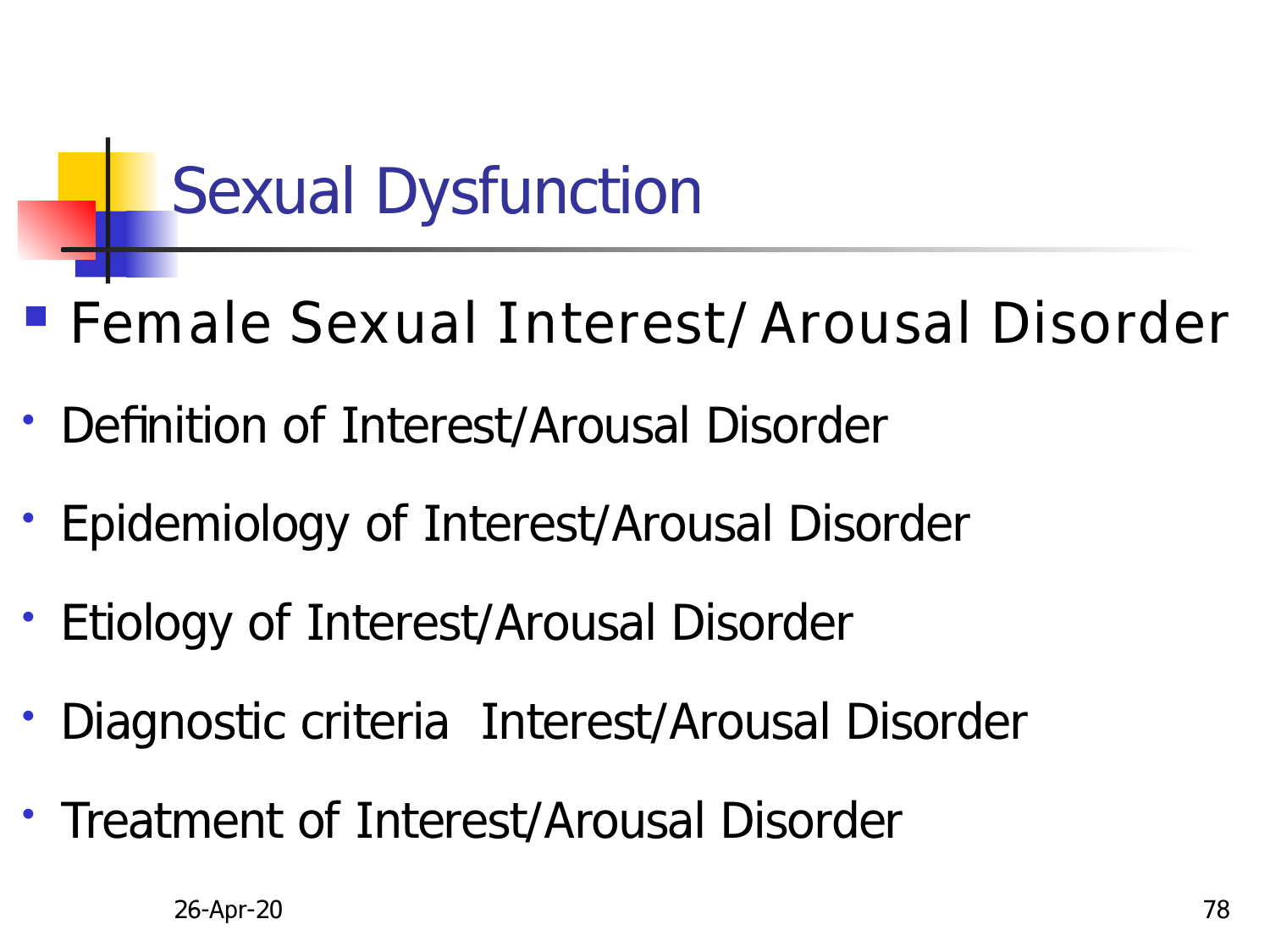

# Sexual Dysfunction
Female Sexual Interest/Arousal Disorder
Definition of Interest/Arousal Disorder
Epidemiology of Interest/Arousal Disorder
Etiology of Interest/Arousal Disorder
Diagnostic criteria  Interest/Arousal Disorder
Treatment of Interest/Arousal Disorder

26-Apr-20
78